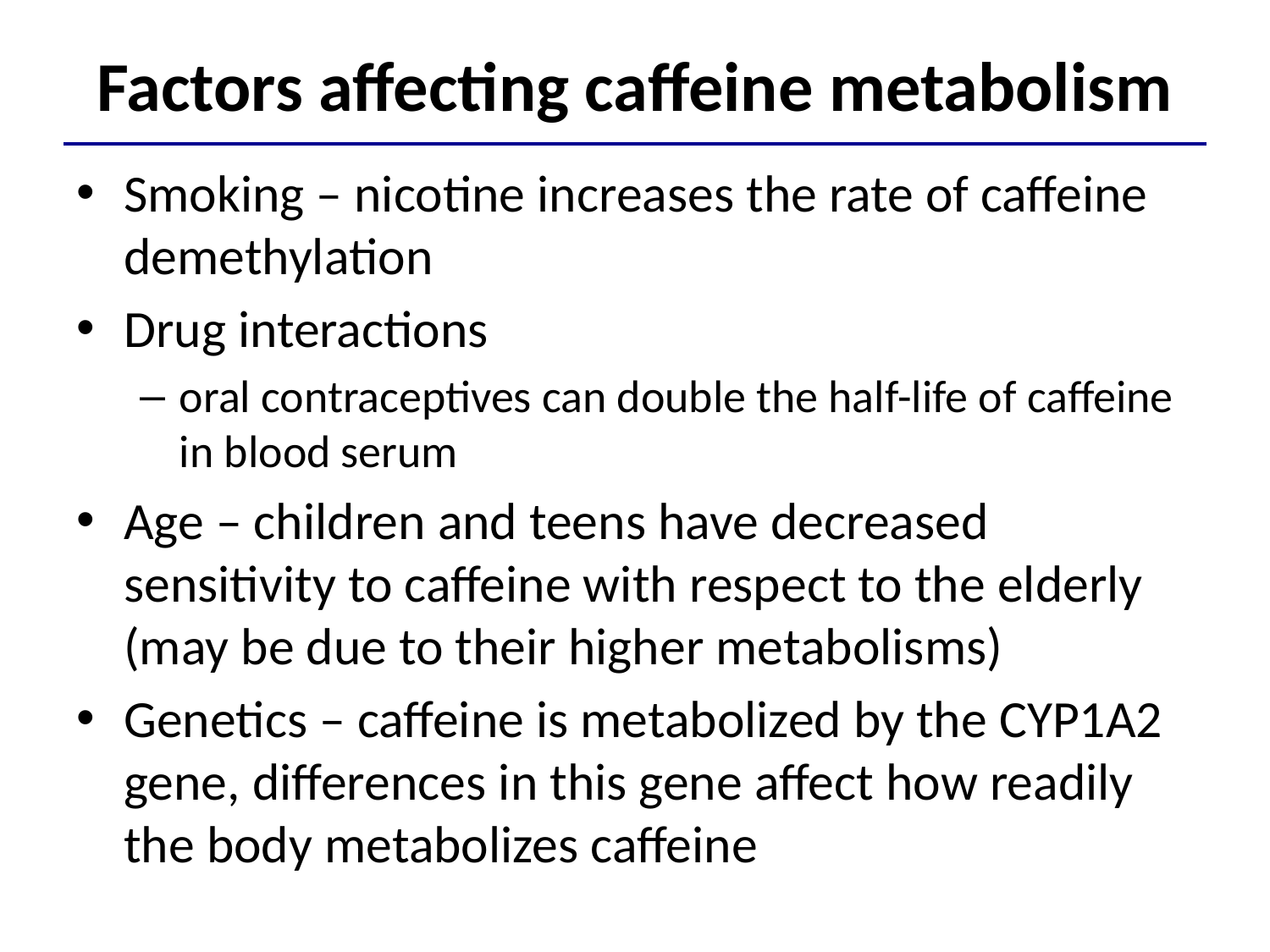

# Factors affecting caffeine metabolism
Smoking – nicotine increases the rate of caffeine demethylation
Drug interactions
oral contraceptives can double the half-life of caffeine in blood serum
Age – children and teens have decreased sensitivity to caffeine with respect to the elderly (may be due to their higher metabolisms)
Genetics – caffeine is metabolized by the CYP1A2 gene, differences in this gene affect how readily the body metabolizes caffeine